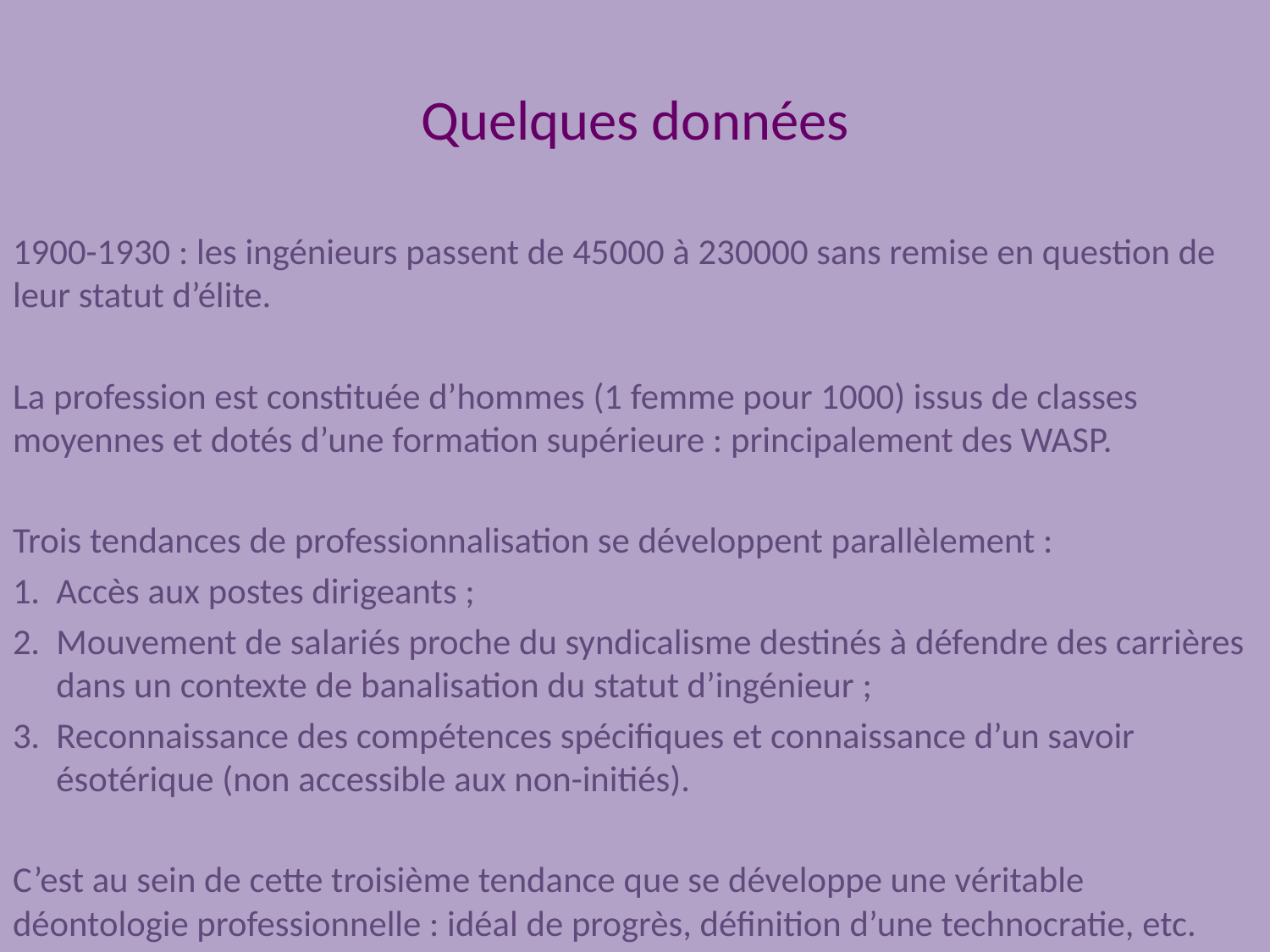

# Quelques données
1900-1930 : les ingénieurs passent de 45000 à 230000 sans remise en question de leur statut d’élite.

La profession est constituée d’hommes (1 femme pour 1000) issus de classes moyennes et dotés d’une formation supérieure : principalement des WASP.

Trois tendances de professionnalisation se développent parallèlement :
Accès aux postes dirigeants ;
Mouvement de salariés proche du syndicalisme destinés à défendre des carrières dans un contexte de banalisation du statut d’ingénieur ;
Reconnaissance des compétences spécifiques et connaissance d’un savoir ésotérique (non accessible aux non-initiés).

C’est au sein de cette troisième tendance que se développe une véritable déontologie professionnelle : idéal de progrès, définition d’une technocratie, etc.